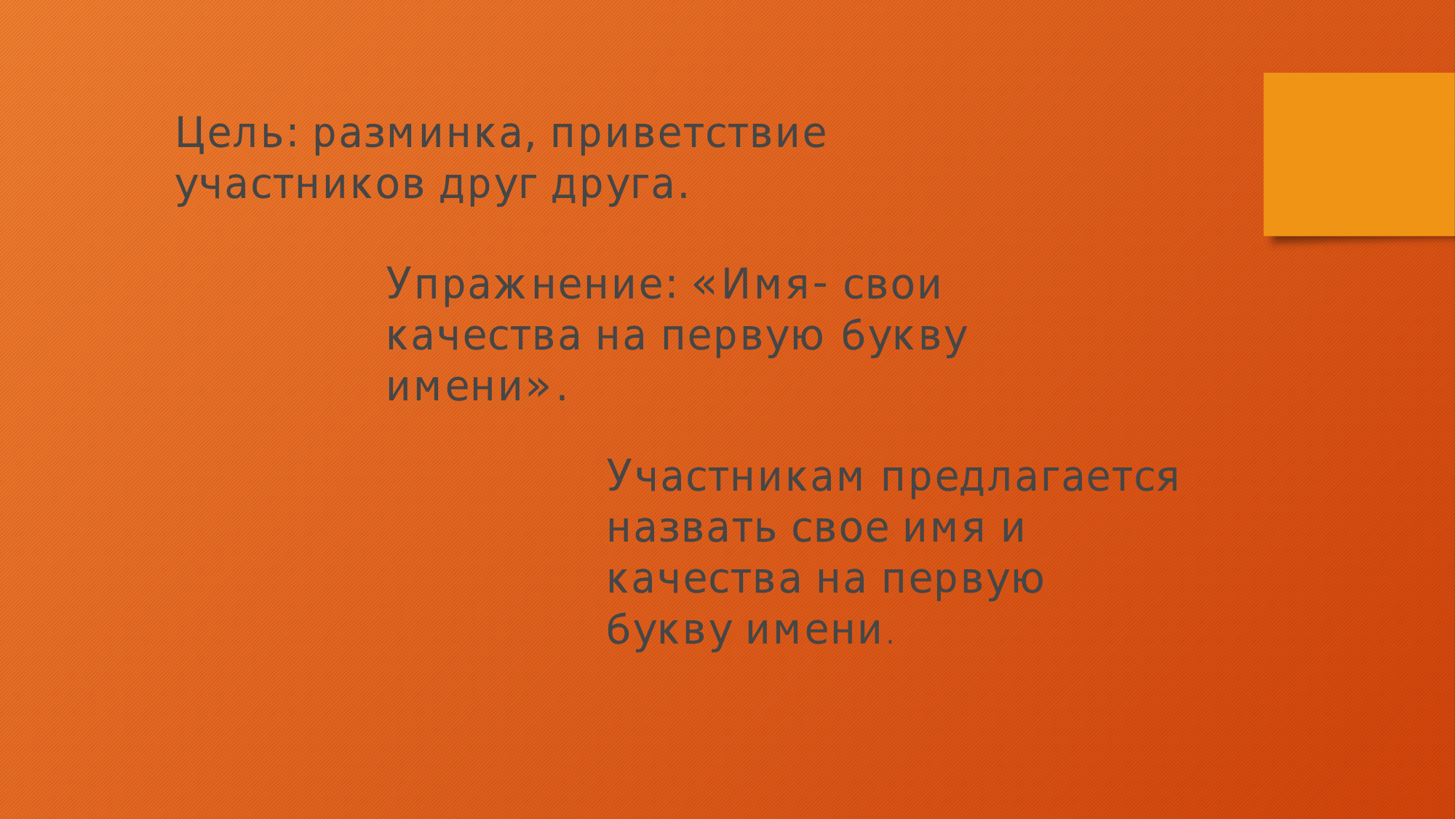

Цель: разминка, приветствие участников друг друга.
Упражнение: «Имя- свои качества на первую букву имени».
Участникам предлагается назвать свое имя и качества на первую букву имени.